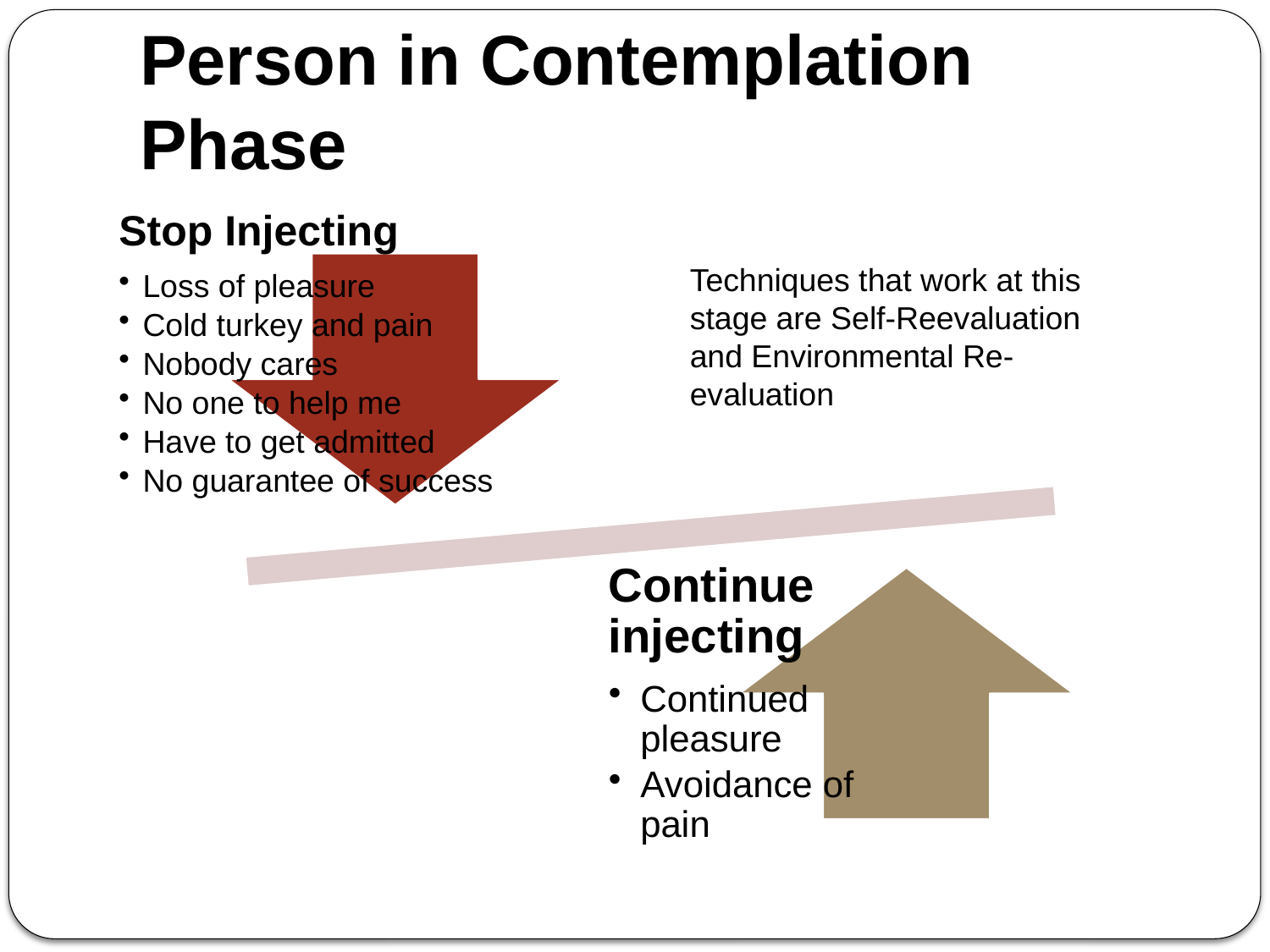

# Person in Contemplation Phase
Stop Injecting
Loss of pleasure
Cold turkey and pain
Nobody cares
No one to help me
Have to get admitted
No guarantee of success
Continue injecting
Continued pleasure
Avoidance of pain

Techniques that work at this stage are Self-Reevaluation and Environmental Re-evaluation